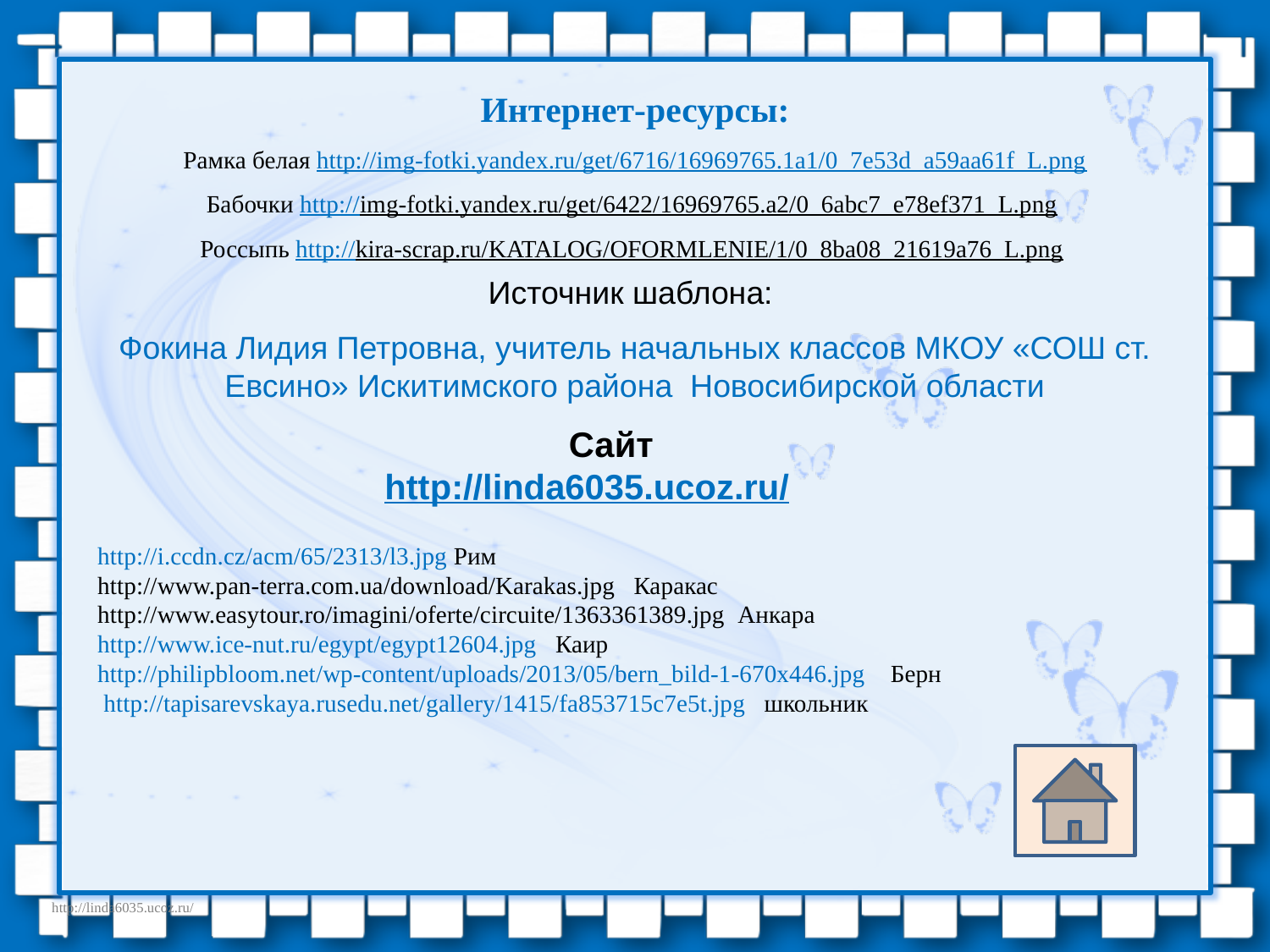

Интернет-ресурсы:
Рамка белая http://img-fotki.yandex.ru/get/6716/16969765.1a1/0_7e53d_a59aa61f_L.png
Бабочки http://img-fotki.yandex.ru/get/6422/16969765.a2/0_6abc7_e78ef371_L.png
Россыпь http://kira-scrap.ru/KATALOG/OFORMLENIE/1/0_8ba08_21619a76_L.png
Источник шаблона:

Фокина Лидия Петровна, учитель начальных классов МКОУ «СОШ ст. Евсино» Искитимского района  Новосибирской области
Сайт http://linda6035.ucoz.ru/
http://i.ccdn.cz/acm/65/2313/l3.jpg Рим
http://www.pan-terra.com.ua/download/Karakas.jpg   Каракас
http://www.easytour.ro/imagini/oferte/circuite/1363361389.jpg  Анкара
http://www.ice-nut.ru/egypt/egypt12604.jpg   Каир
http://philipbloom.net/wp-content/uploads/2013/05/bern_bild-1-670x446.jpg    Берн
 http://tapisarevskaya.rusedu.net/gallery/1415/fa853715c7e5t.jpg   школьник